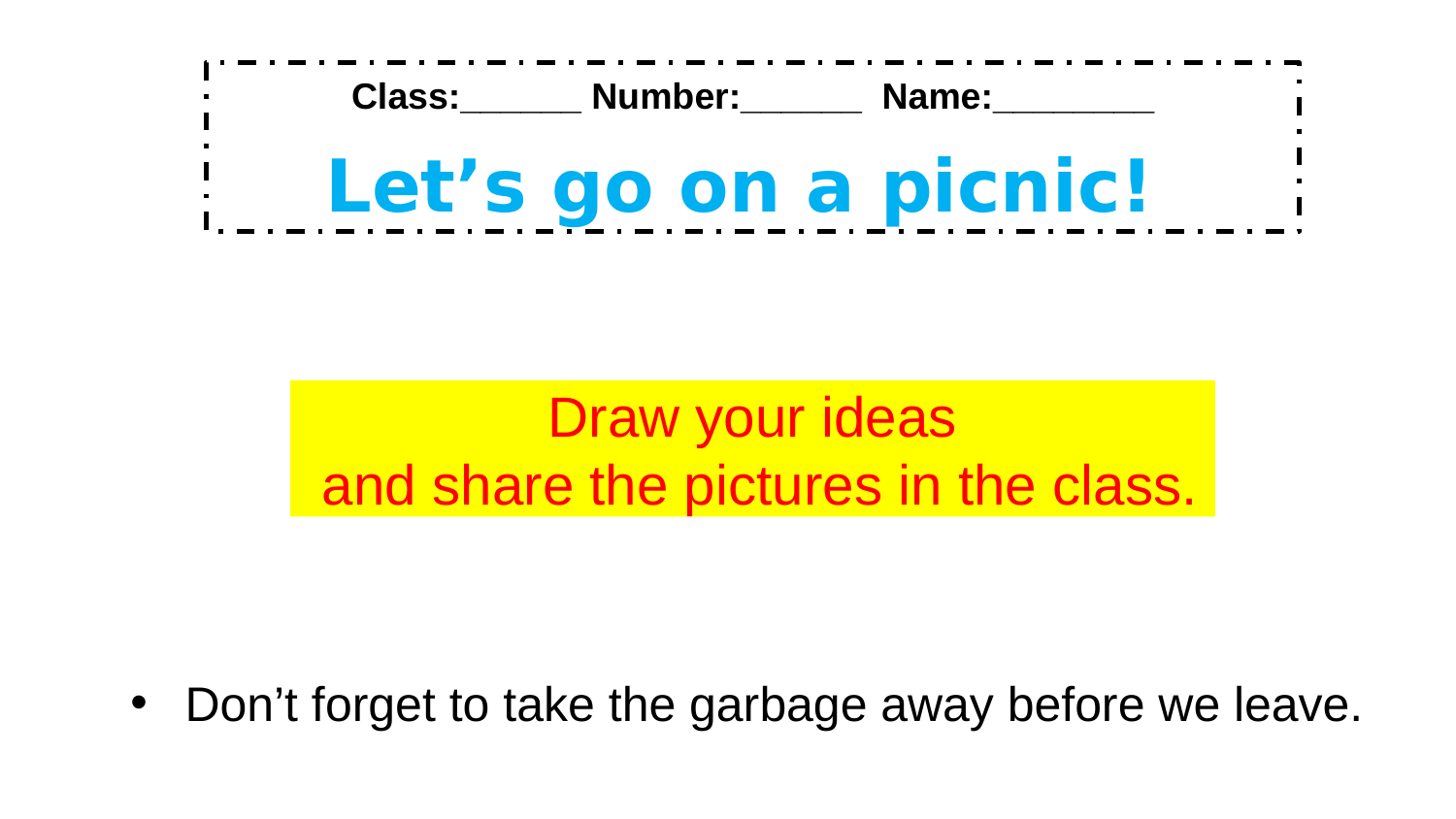

Class:______ Number:______  Name:________
Let’s go on a picnic!
# Draw your ideas and share the pictures in the class.
Don’t forget to take the garbage away before we leave.